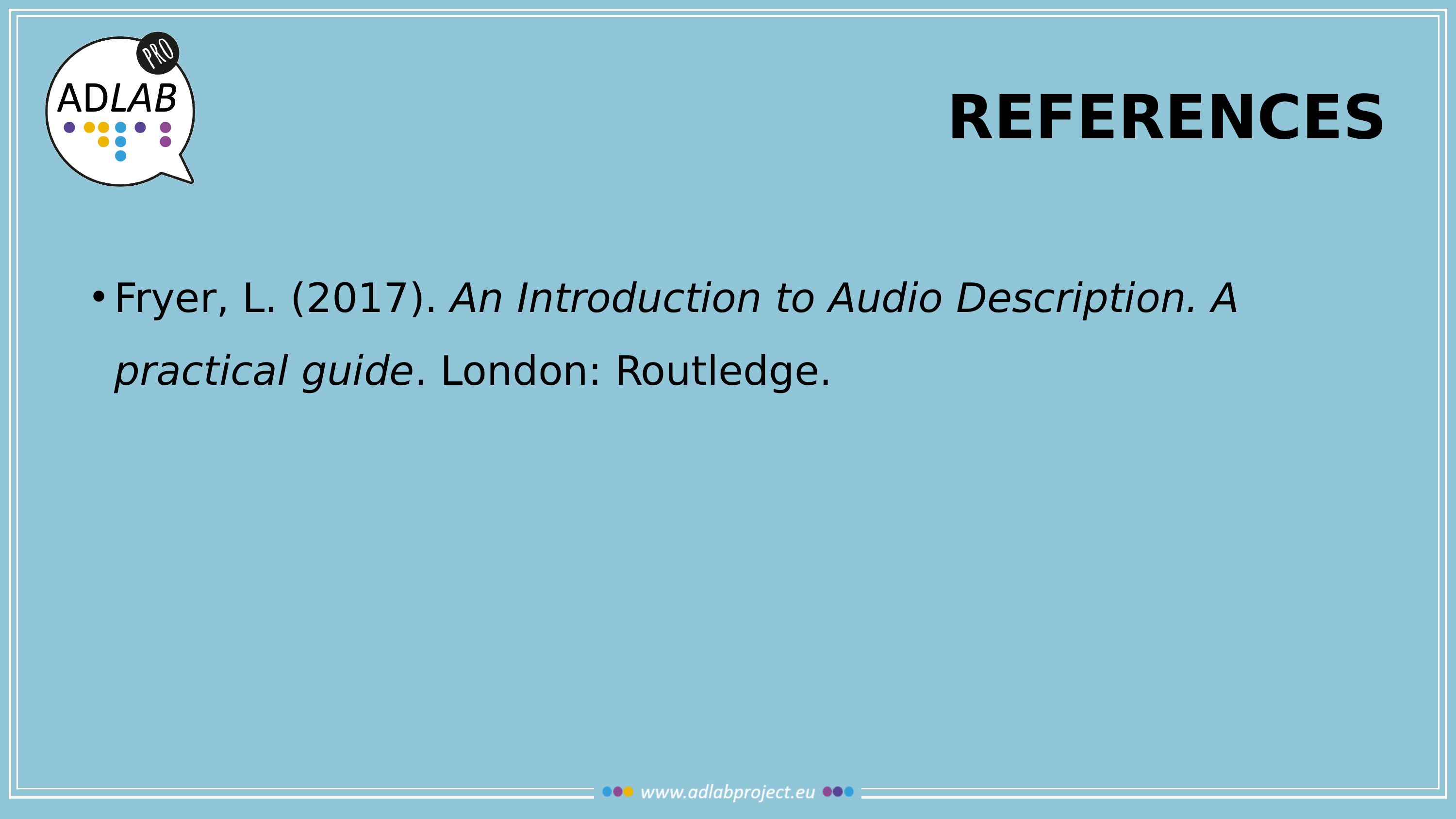

# references
Fryer, L. (2017). An Introduction to Audio Description. A practical guide. London: Routledge.